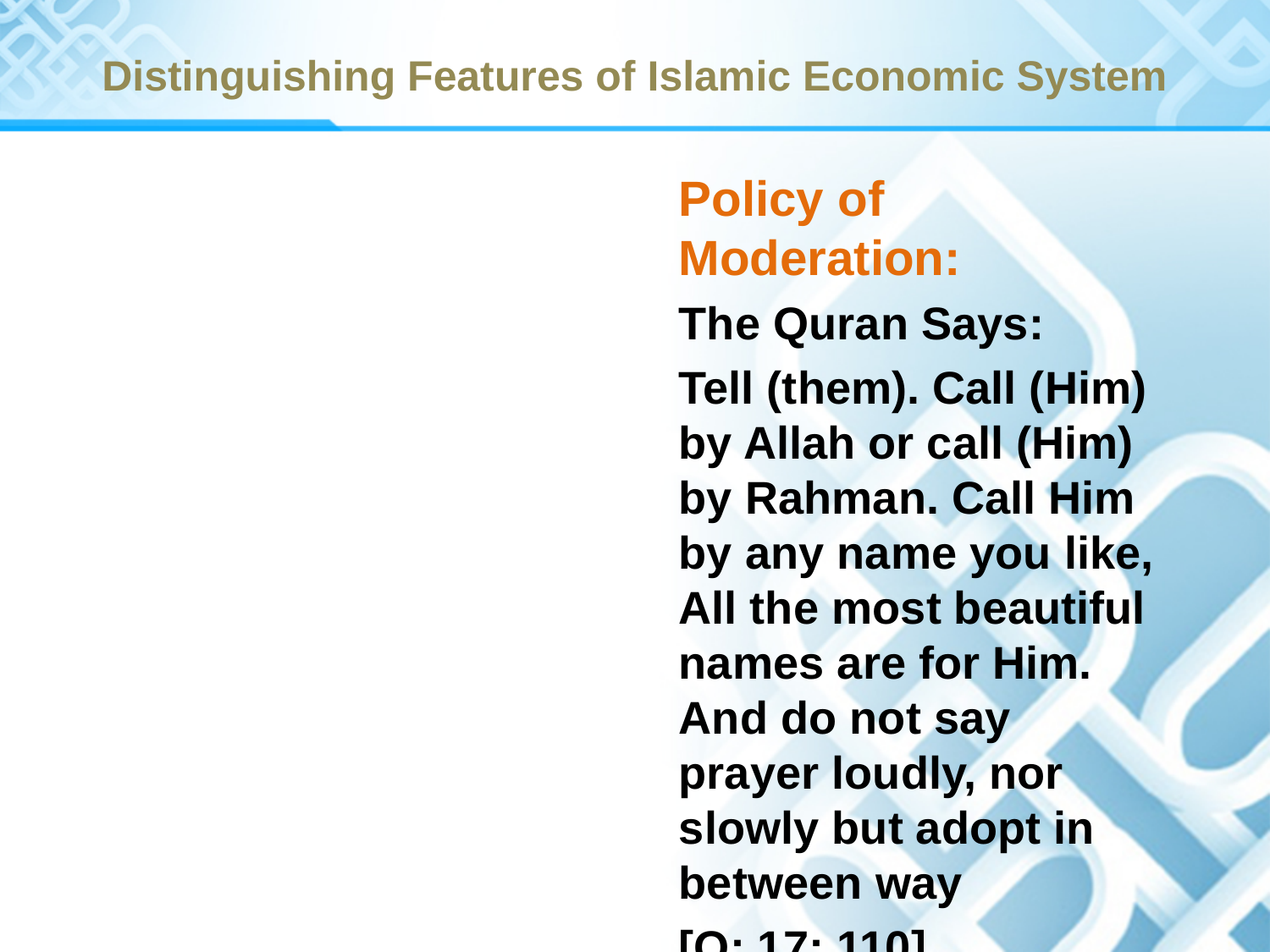

Distinguishing Features of Islamic Economic System
Policy of Moderation:
The Quran Says:
Tell (them). Call (Him) by Allah or call (Him) by Rahman. Call Him by any name you like, All the most beautiful names are for Him. And do not say prayer loudly, nor slowly but adopt in between way
[Q: 17: 110]